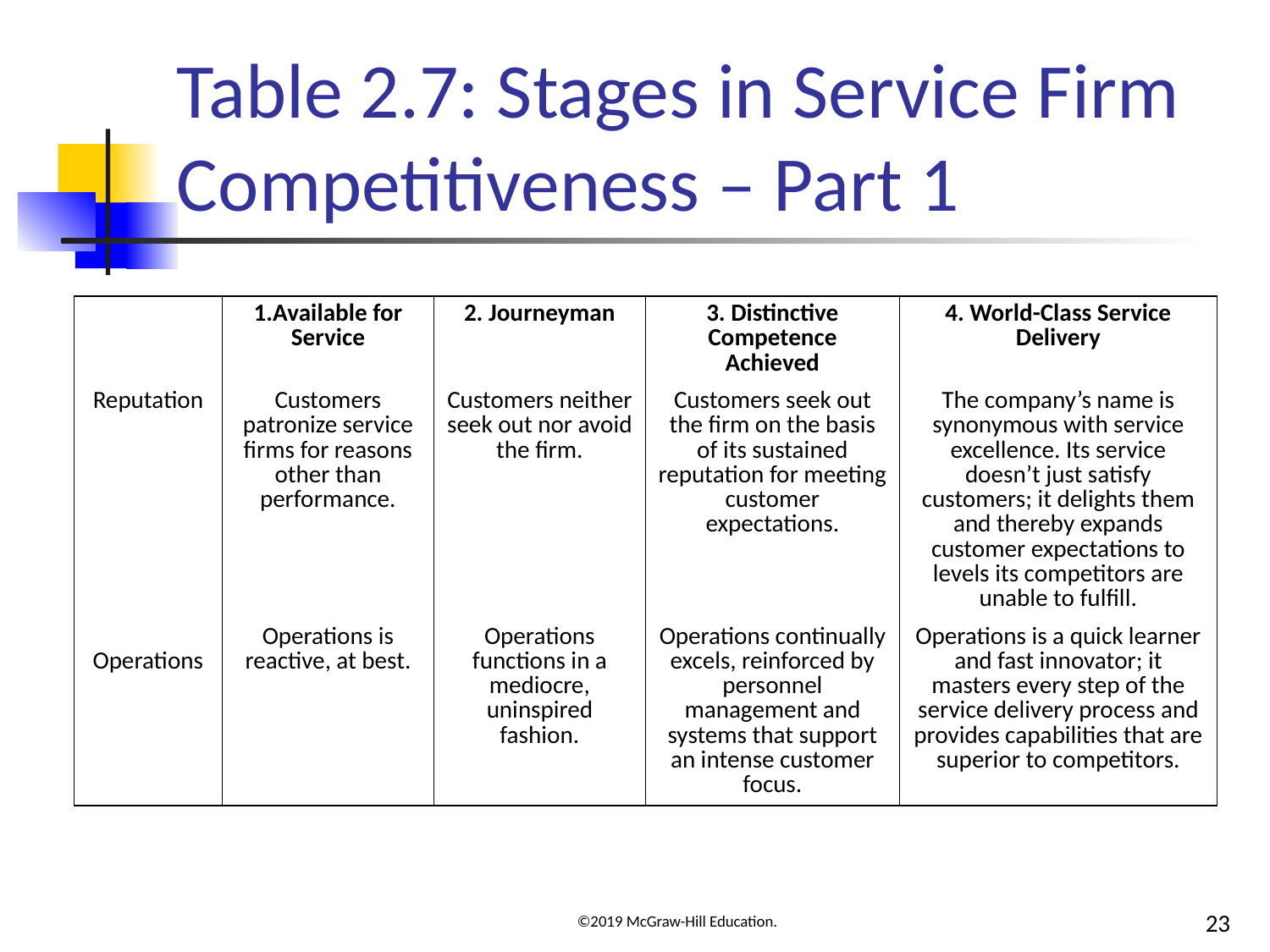

# Table 2.7: Stages in Service Firm Competitiveness – Part 1
| BLANK | 1.Available for Service | 2. Journeyman | 3. Distinctive Competence Achieved | 4. World-Class Service Delivery |
| --- | --- | --- | --- | --- |
| Reputation | Customers patronize service firms for reasons other than performance. | Customers neither seek out nor avoid the firm. | Customers seek out the firm on the basis of its sustained reputation for meeting customer expectations. | The company’s name is synonymous with service excellence. Its service doesn’t just satisfy customers; it delights them and thereby expands customer expectations to levels its competitors are unable to fulfill. |
| Operations | Operations is reactive, at best. | Operations functions in a mediocre, uninspired fashion. | Operations continually excels, reinforced by personnel management and systems that support an intense customer focus. | Operations is a quick learner and fast innovator; it masters every step of the service delivery process and provides capabilities that are superior to competitors. |